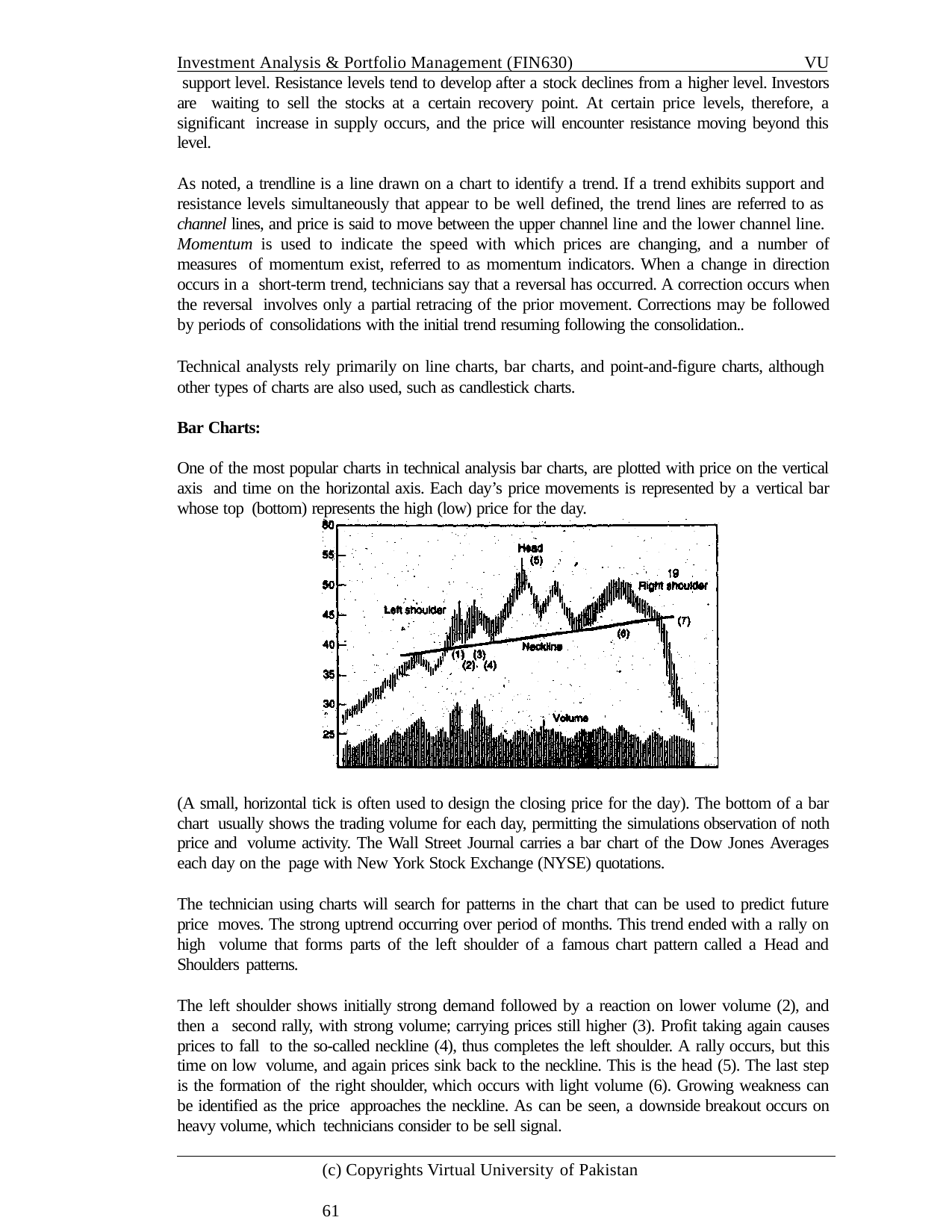

Investment Analysis & Portfolio Management (FIN630)	VU  support level. Resistance levels tend to develop after a stock declines from a higher level. Investors are  waiting to sell the stocks at a certain recovery point. At certain price levels, therefore, a significant  increase in supply occurs, and the price will encounter resistance moving beyond this level.

As noted, a trendline is a line drawn on a chart to identify a trend. If a trend exhibits support and  resistance levels simultaneously that appear to be well defined, the trend lines are referred to as  channel lines, and price is said to move between the upper channel line and the lower channel line.  Momentum is used to indicate the speed with which prices are changing, and a number of measures  of momentum exist, referred to as momentum indicators. When a change in direction occurs in a  short-term trend, technicians say that a reversal has occurred. A correction occurs when the reversal  involves only a partial retracing of the prior movement. Corrections may be followed by periods of  consolidations with the initial trend resuming following the consolidation..

Technical analysts rely primarily on line charts, bar charts, and point-and-figure charts, although  other types of charts are also used, such as candlestick charts.

Bar Charts:

One of the most popular charts in technical analysis bar charts, are plotted with price on the vertical axis  and time on the horizontal axis. Each day’s price movements is represented by a vertical bar whose top  (bottom) represents the high (low) price for the day.

(A small, horizontal tick is often used to design the closing price for the day). The bottom of a bar chart  usually shows the trading volume for each day, permitting the simulations observation of noth price and  volume activity. The Wall Street Journal carries a bar chart of the Dow Jones Averages each day on the  page with New York Stock Exchange (NYSE) quotations.

The technician using charts will search for patterns in the chart that can be used to predict future price  moves. The strong uptrend occurring over period of months. This trend ended with a rally on high  volume that forms parts of the left shoulder of a famous chart pattern called a Head and Shoulders  patterns.

The left shoulder shows initially strong demand followed by a reaction on lower volume (2), and then a  second rally, with strong volume; carrying prices still higher (3). Profit taking again causes prices to fall  to the so-called neckline (4), thus completes the left shoulder. A rally occurs, but this time on low  volume, and again prices sink back to the neckline. This is the head (5). The last step is the formation of  the right shoulder, which occurs with light volume (6). Growing weakness can be identified as the price  approaches the neckline. As can be seen, a downside breakout occurs on heavy volume, which  technicians consider to be sell signal.

(c) Copyrights Virtual University of Pakistan	61